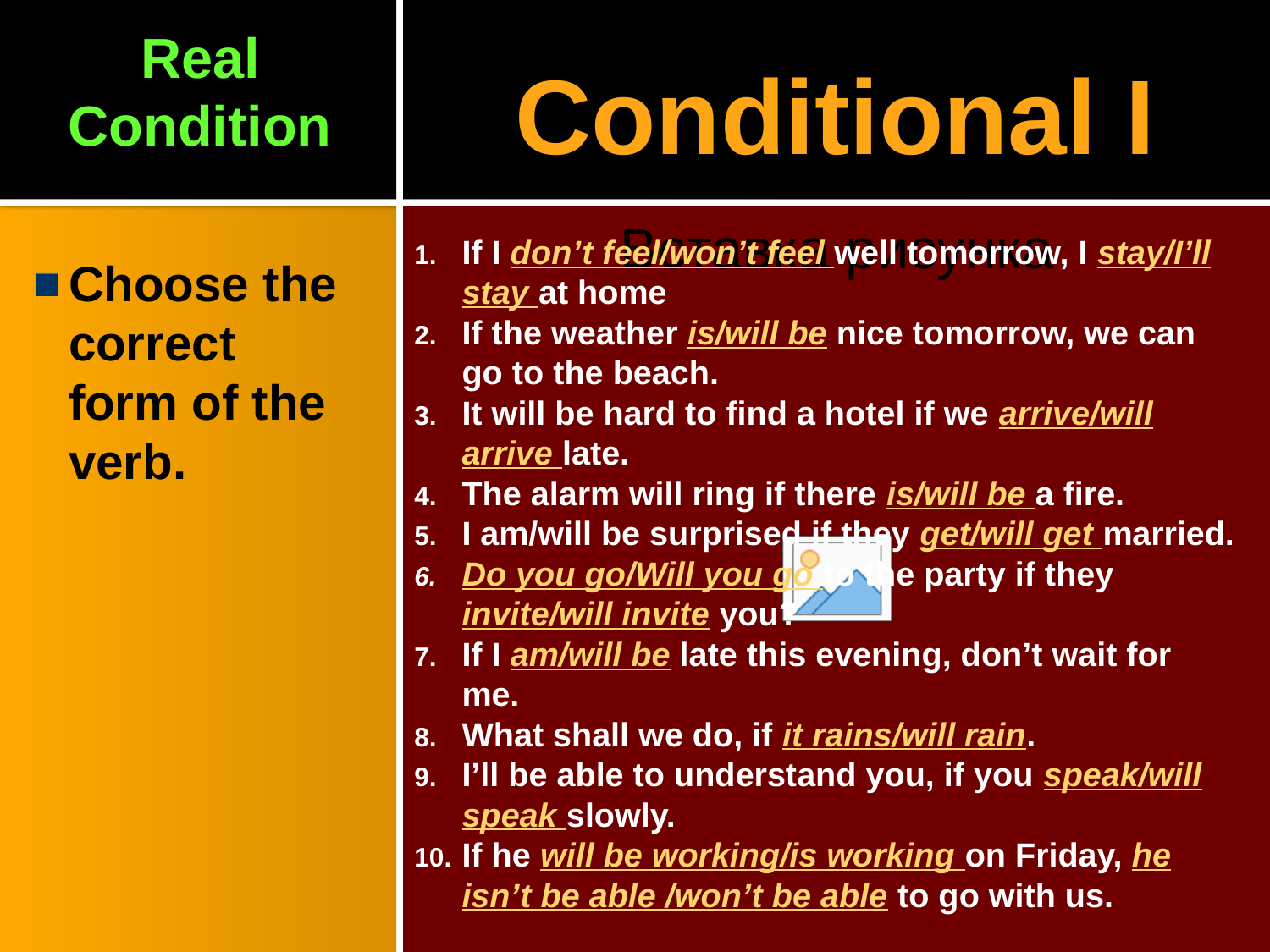

Real Condition
# Conditional I

If I don’t feel/won’t feel well tomorrow, I stay/I’ll stay at home
If the weather is/will be nice tomorrow, we can go to the beach.
It will be hard to find a hotel if we arrive/will arrive late.
The alarm will ring if there is/will be a fire.
I am/will be surprised if they get/will get married.
Do you go/Will you go to the party if they invite/will invite you?
If I am/will be late this evening, don’t wait for me.
What shall we do, if it rains/will rain.
I’ll be able to understand you, if you speak/will speak slowly.
If he will be working/is working on Friday, he isn’t be able /won’t be able to go with us.
Choose the correct form of the verb.